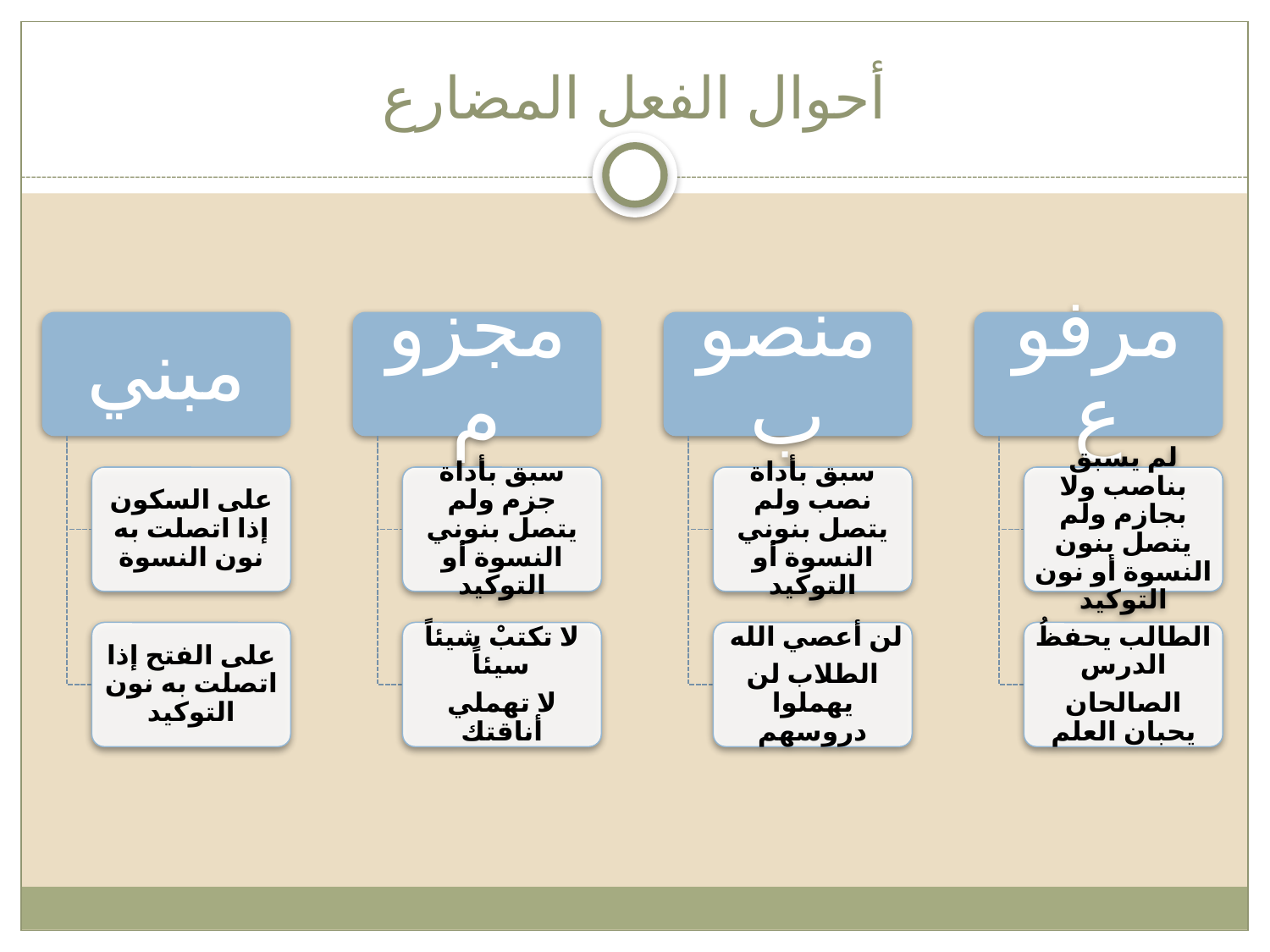

# أحوال الفعل المضارع
مبني
على السكون إذا اتصلت به نون النسوة
على الفتح إذا اتصلت به نون التوكيد
مجزوم
سبق بأداة جزم ولم يتصل بنوني النسوة أو التوكيد
لا تكتبْ شيئاً سيئاً
لا تهملي أناقتك
منصوب
سبق بأداة نصب ولم يتصل بنوني النسوة أو التوكيد
لن أعصي الله
الطلاب لن يهملوا دروسهم
مرفوع
لم يسبق بناصب ولا بجازم ولم يتصل بنون النسوة أو نون التوكيد
الطالب يحفظُ الدرس
الصالحان يحبان العلم